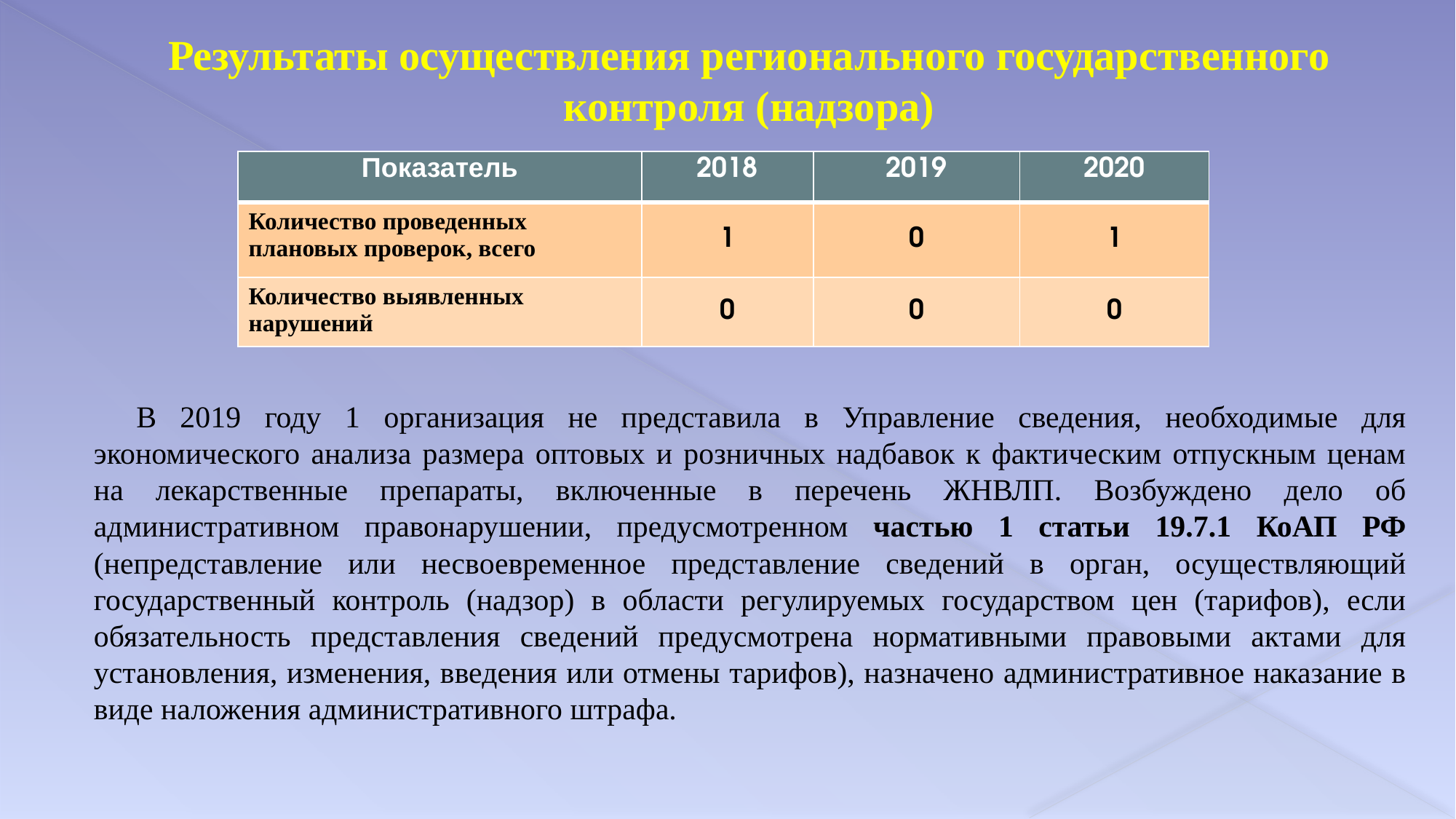

Результаты осуществления регионального государственного контроля (надзора)
| Показатель | 2018 | 2019 | 2020 |
| --- | --- | --- | --- |
| Количество проведенных плановых проверок, всего | 1 | 0 | 1 |
| Количество выявленных нарушений | 0 | 0 | 0 |
В 2019 году 1 организация не представила в Управление сведения, необходимые для экономического анализа размера оптовых и розничных надбавок к фактическим отпускным ценам на лекарственные препараты, включенные в перечень ЖНВЛП. Возбуждено дело об административном правонарушении, предусмотренном частью 1 статьи 19.7.1 КоАП РФ (непредставление или несвоевременное представление сведений в орган, осуществляющий государственный контроль (надзор) в области регулируемых государством цен (тарифов), если обязательность представления сведений предусмотрена нормативными правовыми актами для установления, изменения, введения или отмены тарифов), назначено административное наказание в виде наложения административного штрафа.